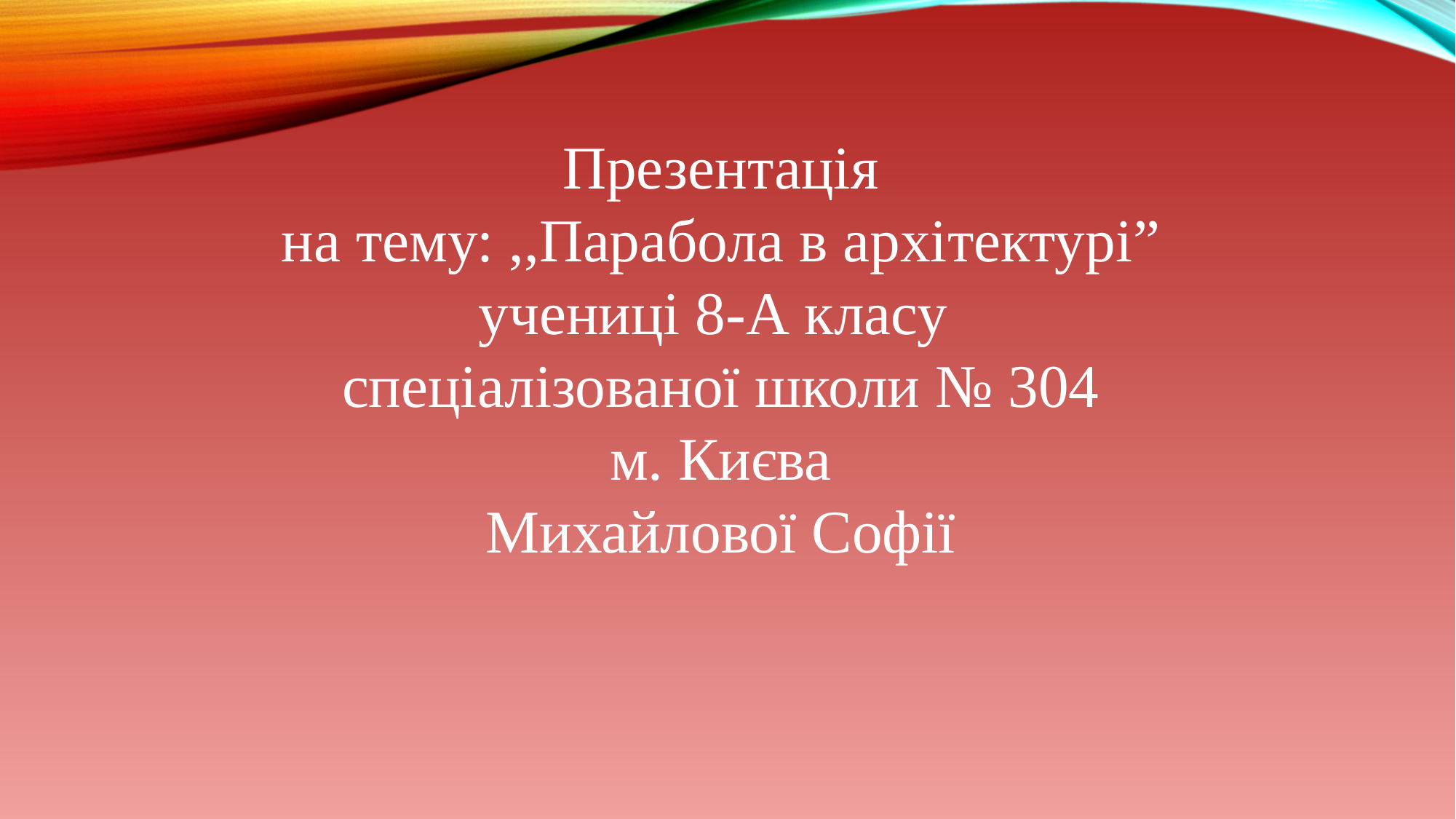

Презентація
на тему: ,,Парабола в архітектурі”
учениці 8-А класу
спеціалізованої школи № 304
м. Києва
Михайлової Софії